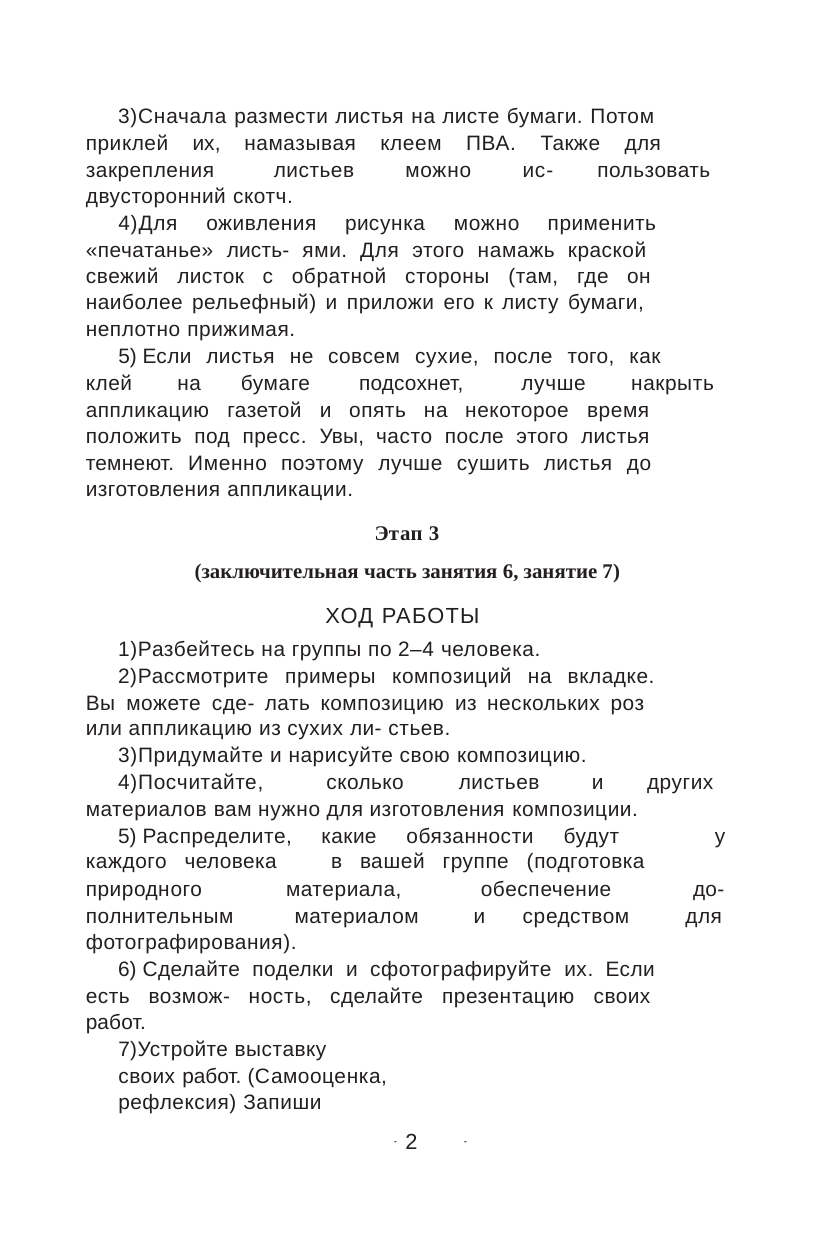

3)Сначала размести листья на листе бумаги. Потом
приклей их, намазывая клеем ПВА. Также для
состав своей группы.
Запиши, каким был твой вклад в работу.
закрепления
листьев
можно
ис-
пользовать
двусторонний скотч.
4)Для оживления рисунка можно применить
«печатанье» листь- ями. Для этого намажь краской
свежий листок с обратной стороны (там, где он
наиболее рельефный) и приложи его к листу бумаги,
неплотно прижимая.
5) Если листья не совсем сухие, после того, как
клей
на
бумаге
подсохнет,
лучше
накрыть
аппликацию газетой и опять на некоторое время
положить под пресс. Увы, часто после этого листья
темнеют. Именно поэтому лучше сушить листья до
изготовления аппликации.
Этап 3
(заключительная часть занятия 6, занятие 7)
ХОД РАБОТЫ
1)Разбейтесь на группы по 2–4 человека.
2)Рассмотрите примеры композиций на вкладке.
Вы можете сде- лать композицию из нескольких роз
или аппликацию из сухих ли- стьев.
3)Придумайте и нарисуйте свою композицию.
4)Посчитайте,
материалов вам нужно для изготовления композиции.
5) Распределите, какие обязанности будут
каждого человека в вашей группе (подготовка
сколько
листьев
и
других
у
природного
полнительным
материала,
материалом
обеспечение
и средством
до-
для
фотографирования).
6) Сделайте поделки и сфотографируйте их. Если
есть возмож- ность, сделайте презентацию своих
работ.
7)Устройте выставку
своих работ. (Самооценка,
рефлексия) Запиши
2
2